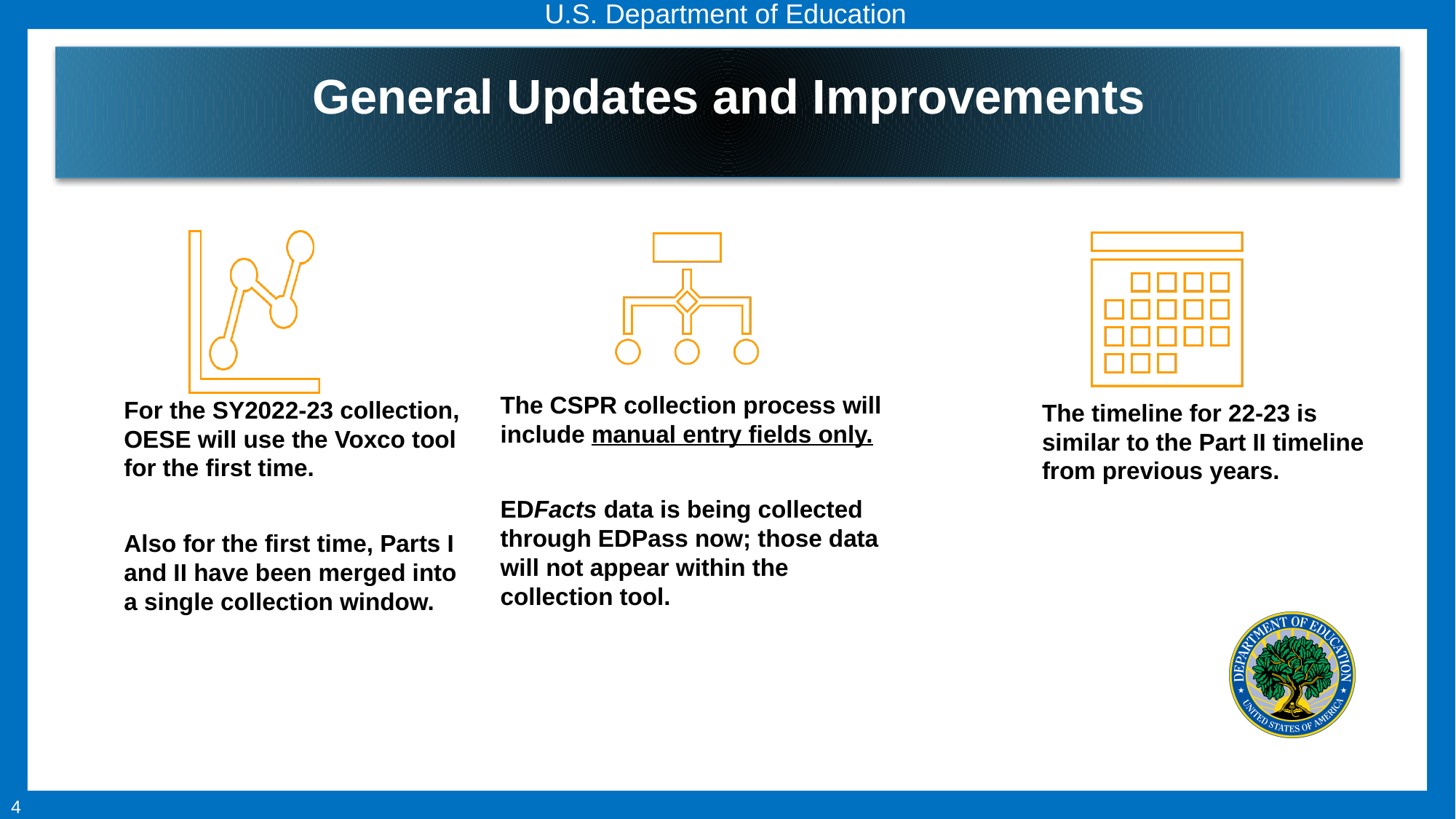

General Updates and Improvements
For the SY2022-23 collection, OESE will use the Voxco tool for the first time.

Also for the first time, Parts I and II have been merged into a single collection window.

The CSPR collection process will include manual entry fields only.

EDFacts data is being collected through EDPass now; those data will not appear within the collection tool.
The timeline for 22-23 is similar to the Part II timeline from previous years.
4